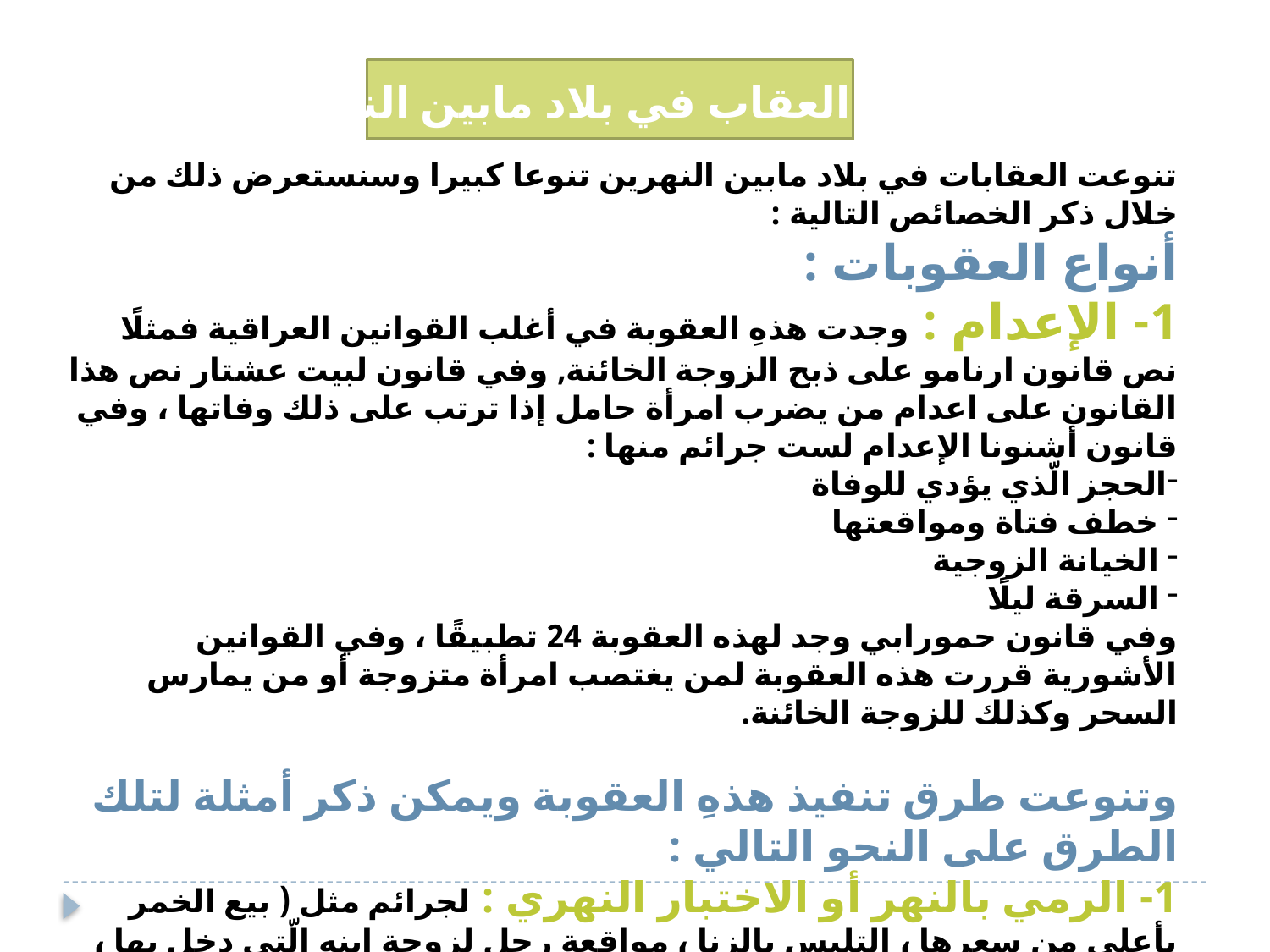

نظام العقاب في بلاد مابين النهرين
تنوعت العقابات في بلاد مابين النهرين تنوعا كبيرا وسنستعرض ذلك من خلال ذكر الخصائص التالية :
أنواع العقوبات :
1- الإعدام : وجدت هذهِ العقوبة في أغلب القوانين العراقية فمثلًا نص قانون ارنامو على ذبح الزوجة الخائنة, وفي قانون لبيت عشتار نص هذا القانون على اعدام من يضرب امرأة حامل إذا ترتب على ذلك وفاتها ، وفي قانون أشنونا الإعدام لست جرائم منها :
الحجز الّذي يؤدي للوفاة
 خطف فتاة ومواقعتها
 الخيانة الزوجية
 السرقة ليلًا
وفي قانون حمورابي وجد لهذه العقوبة 24 تطبيقًا ، وفي القوانين الأشورية قررت هذه العقوبة لمن يغتصب امرأة متزوجة أو من يمارس السحر وكذلك للزوجة الخائنة.

وتنوعت طرق تنفيذ هذهِ العقوبة ويمكن ذكر أمثلة لتلك الطرق على النحو التالي :
1- الرمي بالنهر أو الاختبار النهري : لجرائم مثل ( بيع الخمر بأعلى من سعرها ، التلبس بالزنا ، مواقعة رجل لزوجة ابنه الّتي دخل بها ، المرأة السيئة السمعة الّتي تهمل بيتها وتخرج كثيرًا دون مبرر“
سبب ظهور هذهِ العقوبة بأنه كان للعراقيين آلهة النهر والّتي كانت –باعتقادهم- ستقف بجانب البريء وستغرق الجاني